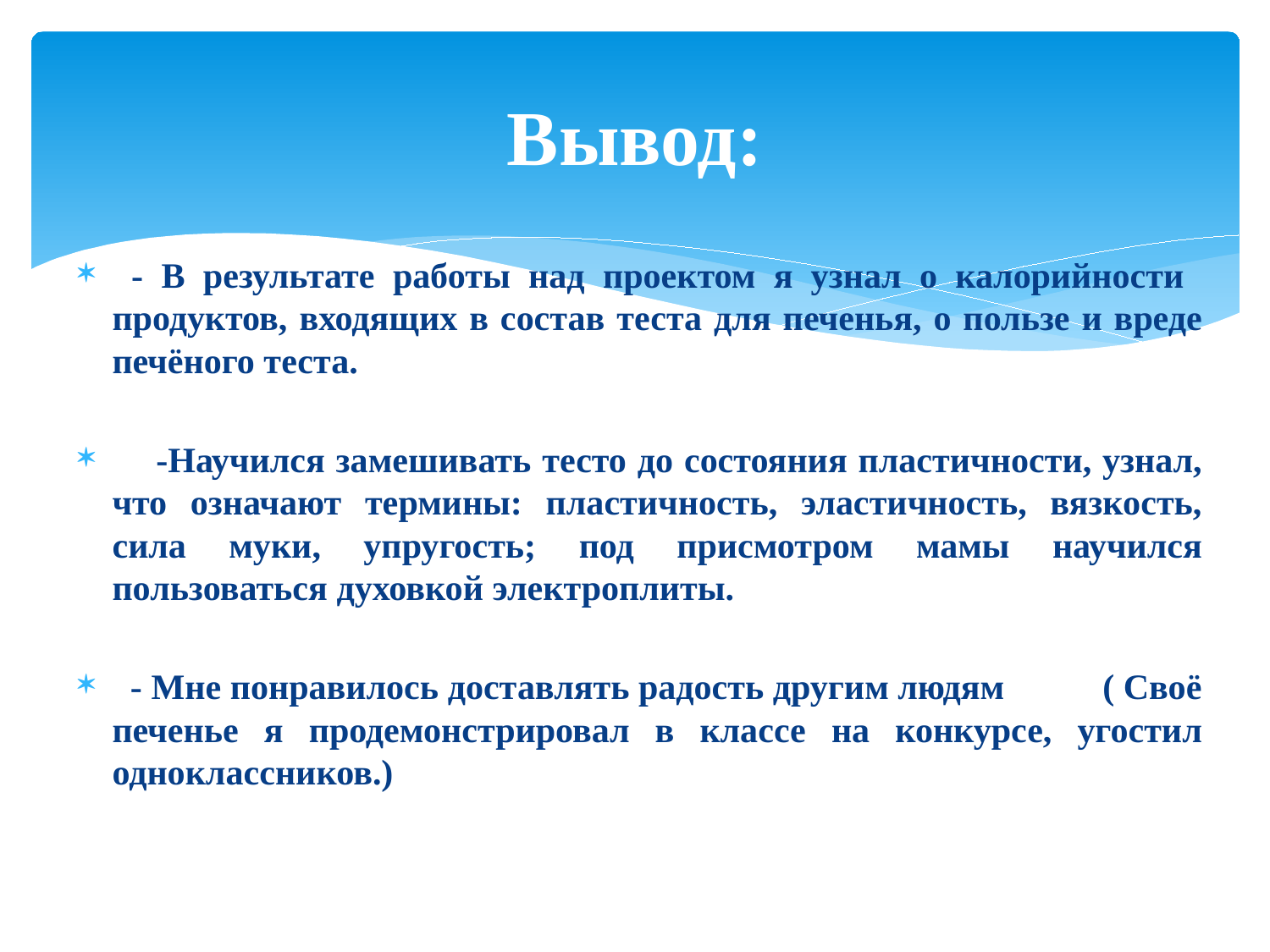

# Вывод:
 - В результате работы над проектом я узнал о калорийности  продуктов, входящих в состав теста для печенья, о пользе и вреде печёного теста.

    -Научился замешивать тесто до состояния пластичности, узнал, что означают термины: пластичность, эластичность, вязкость, сила муки, упругость; под присмотром мамы научился пользоваться духовкой электроплиты.

  - Мне понравилось доставлять радость другим людям           ( Своё печенье я продемонстрировал в классе на конкурсе, угостил одноклассников.)